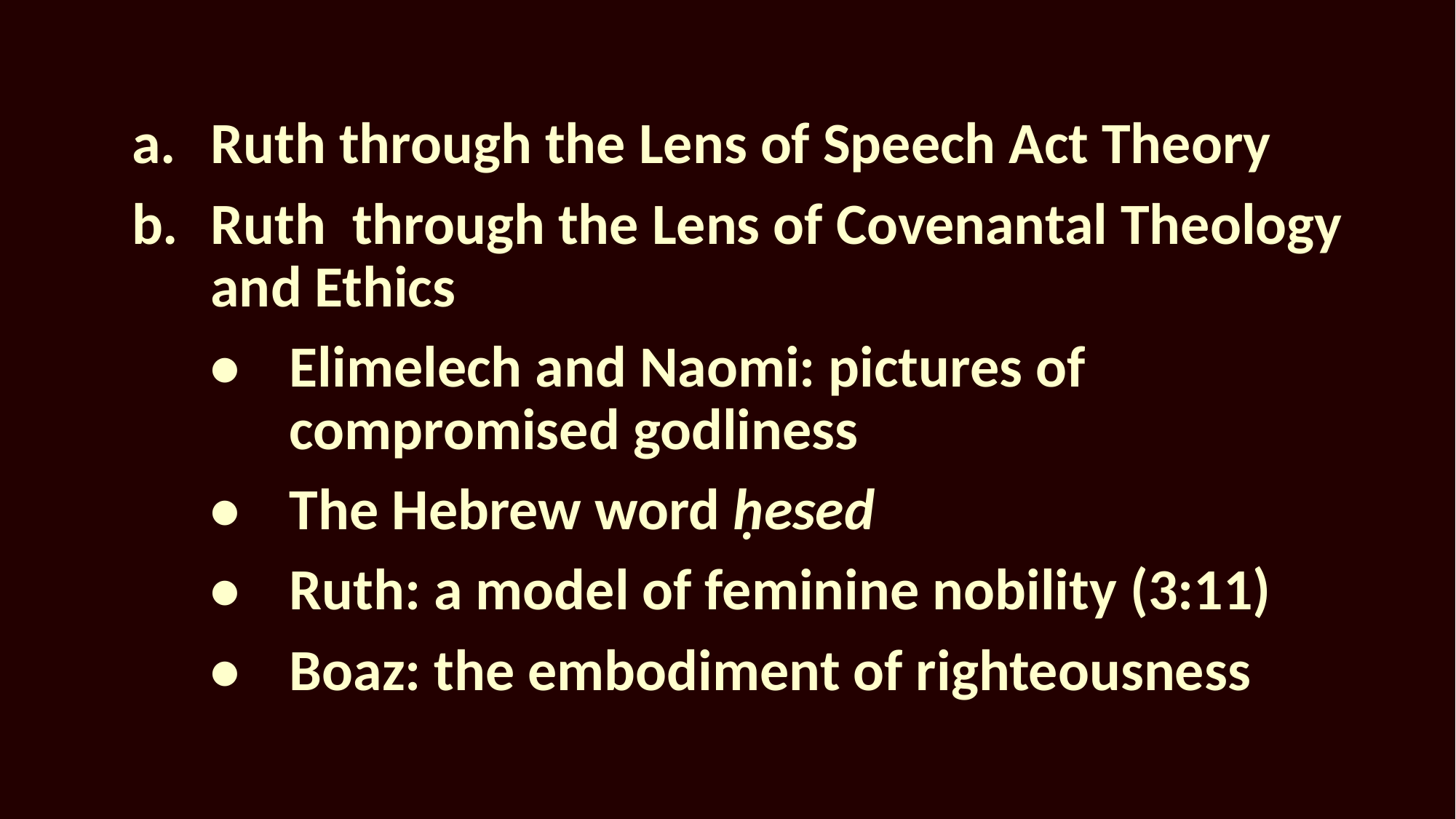

a.	Ruth through the Lens of Speech Act Theory
b.	Ruth  through the Lens of Covenantal Theology and Ethics
•	Elimelech and Naomi: pictures of compromised godliness
•	The Hebrew word ḥesed
•	Ruth: a model of feminine nobility (3:11)
•	Boaz: the embodiment of righteousness